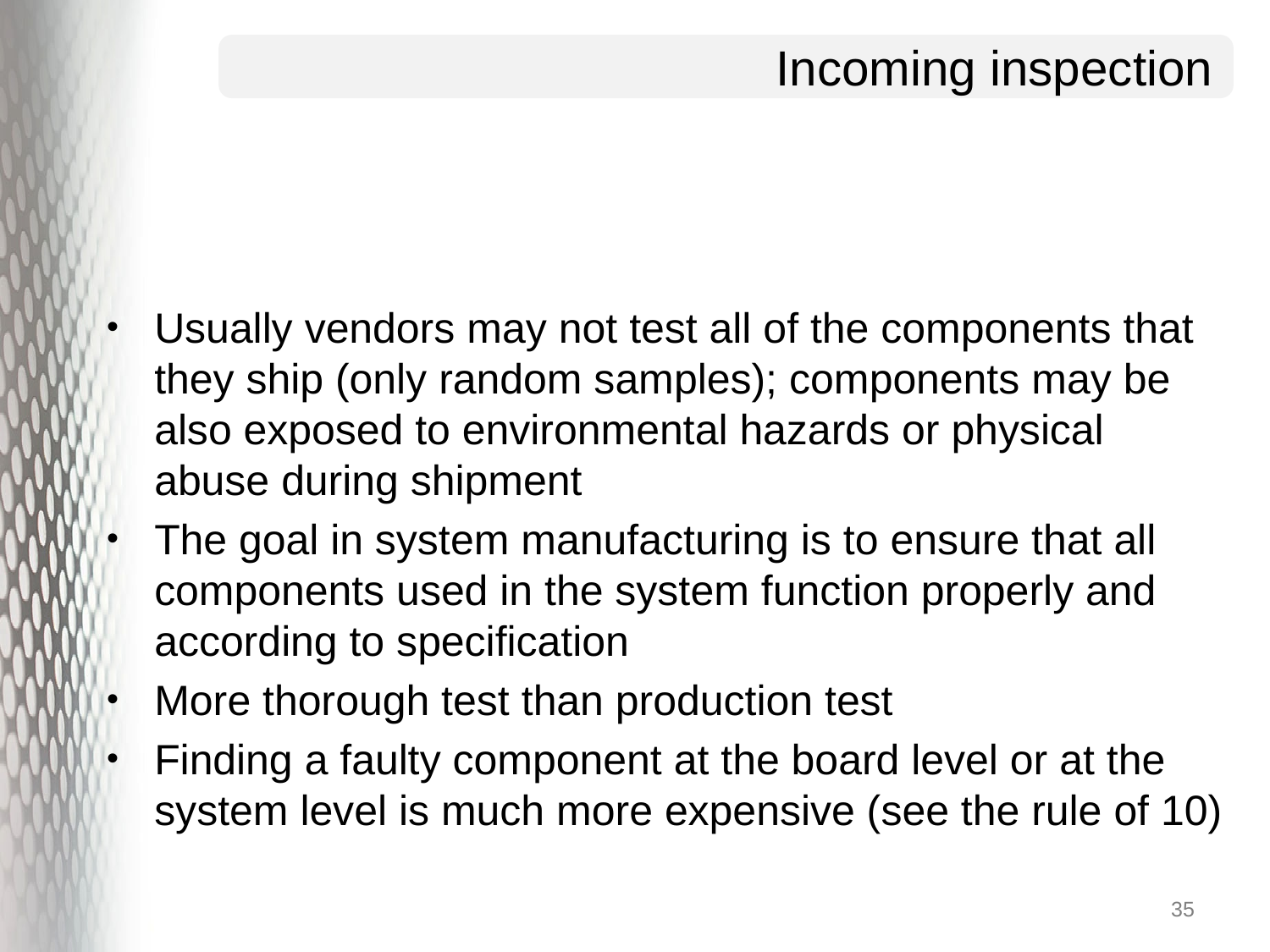

# Incoming inspection
Usually vendors may not test all of the components that they ship (only random samples); components may be also exposed to environmental hazards or physical abuse during shipment
The goal in system manufacturing is to ensure that all components used in the system function properly and according to specification
More thorough test than production test
Finding a faulty component at the board level or at the system level is much more expensive (see the rule of 10)